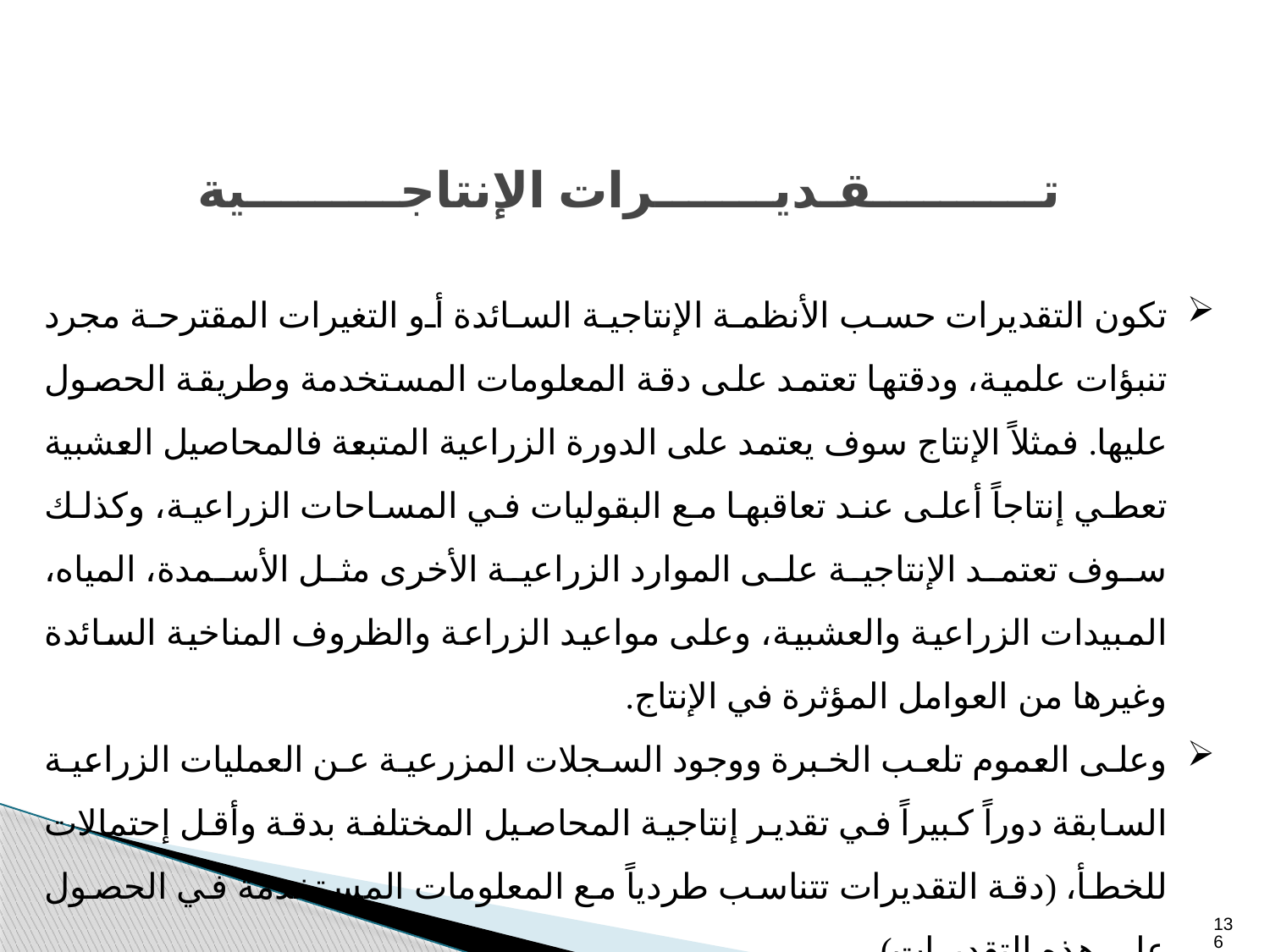

تــــــــــقـديـــــــرات الإنتاجـــــــــية

تكون التقديرات حسب الأنظمة الإنتاجية السائدة أو التغيرات المقترحة مجرد تنبؤات علمية، ودقتها تعتمد على دقة المعلومات المستخدمة وطريقة الحصول عليها. فمثلاً الإنتاج سوف يعتمد على الدورة الزراعية المتبعة فالمحاصيل العشبية تعطي إنتاجاً أعلى عند تعاقبها مع البقوليات في المساحات الزراعية، وكذلك سوف تعتمد الإنتاجية على الموارد الزراعية الأخرى مثل الأسمدة، المياه، المبيدات الزراعية والعشبية، وعلى مواعيد الزراعة والظروف المناخية السائدة وغيرها من العوامل المؤثرة في الإنتاج.
وعلى العموم تلعب الخبرة ووجود السجلات المزرعية عن العمليات الزراعية السابقة دوراً كبيراً في تقدير إنتاجية المحاصيل المختلفة بدقة وأقل إحتمالات للخطأ، (دقة التقديرات تتناسب طردياً مع المعلومات المستخدمة في الحصول على هذه التقديرات).
136